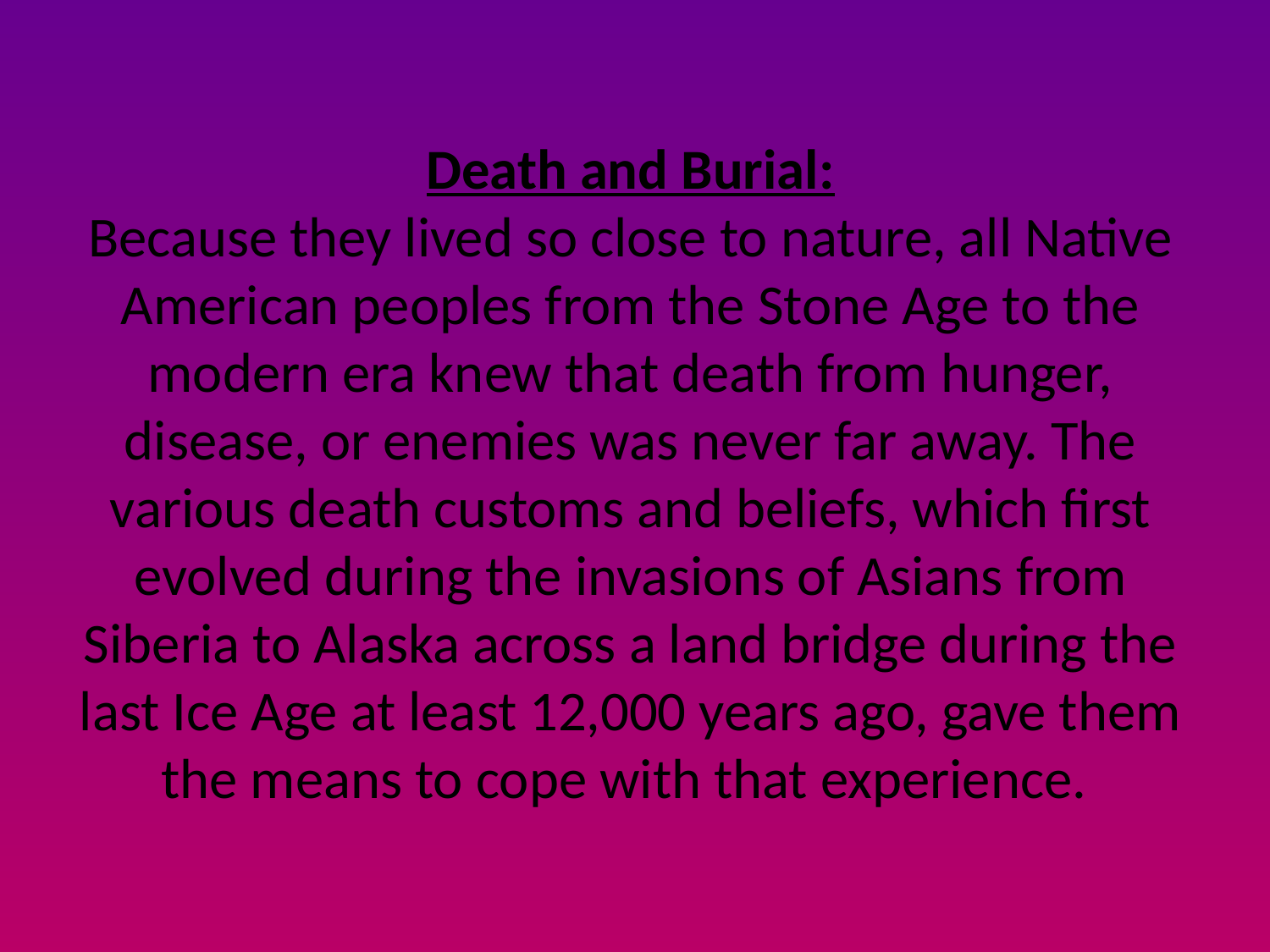

Death and Burial:
Because they lived so close to nature, all Native American peoples from the Stone Age to the modern era knew that death from hunger, disease, or enemies was never far away. The various death customs and beliefs, which first evolved during the invasions of Asians from Siberia to Alaska across a land bridge during the last Ice Age at least 12,000 years ago, gave them the means to cope with that experience.